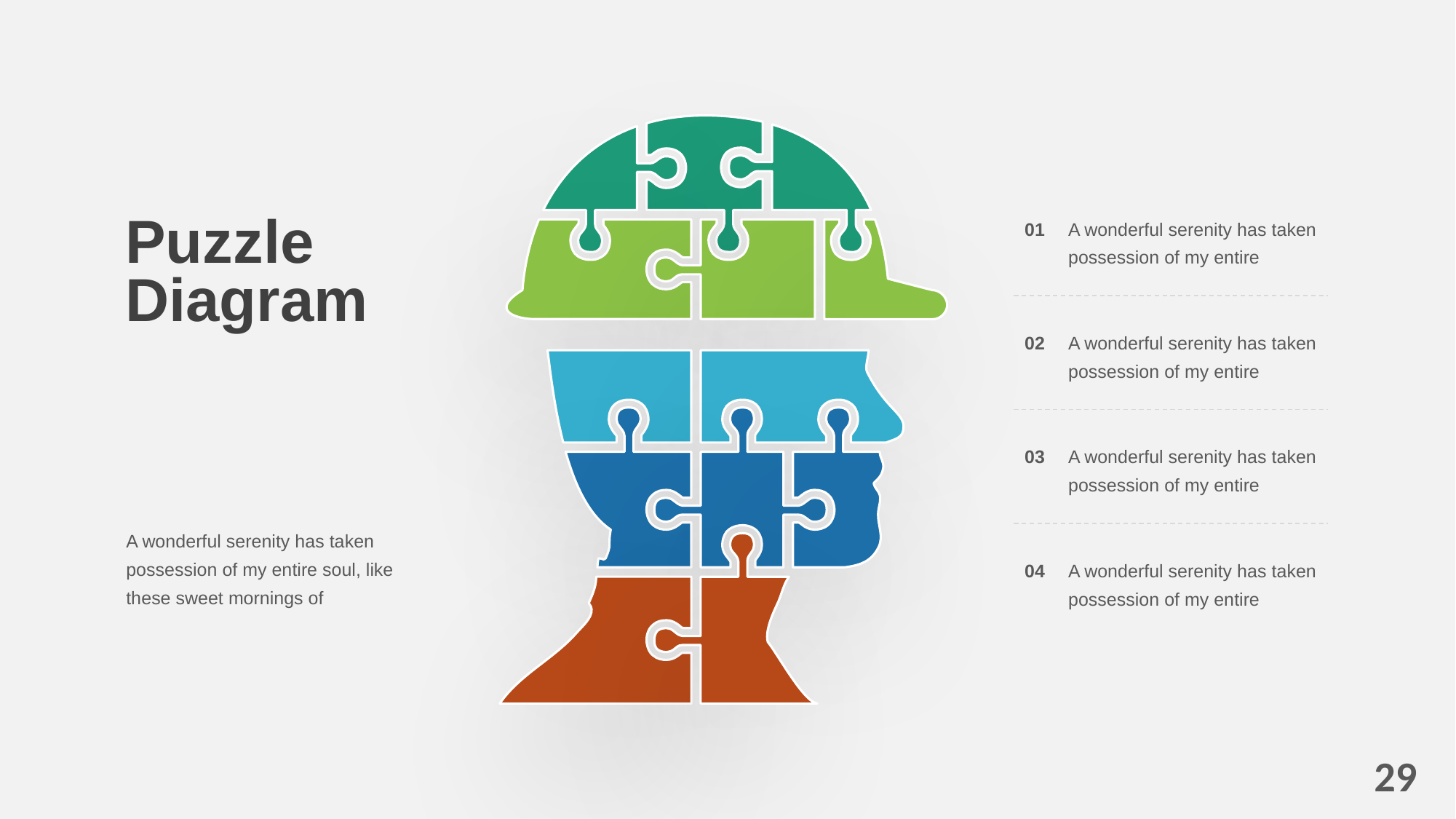

01
A wonderful serenity has taken possession of my entire
Puzzle
Diagram
02
A wonderful serenity has taken possession of my entire
03
A wonderful serenity has taken possession of my entire
A wonderful serenity has taken possession of my entire soul, like these sweet mornings of
04
A wonderful serenity has taken possession of my entire